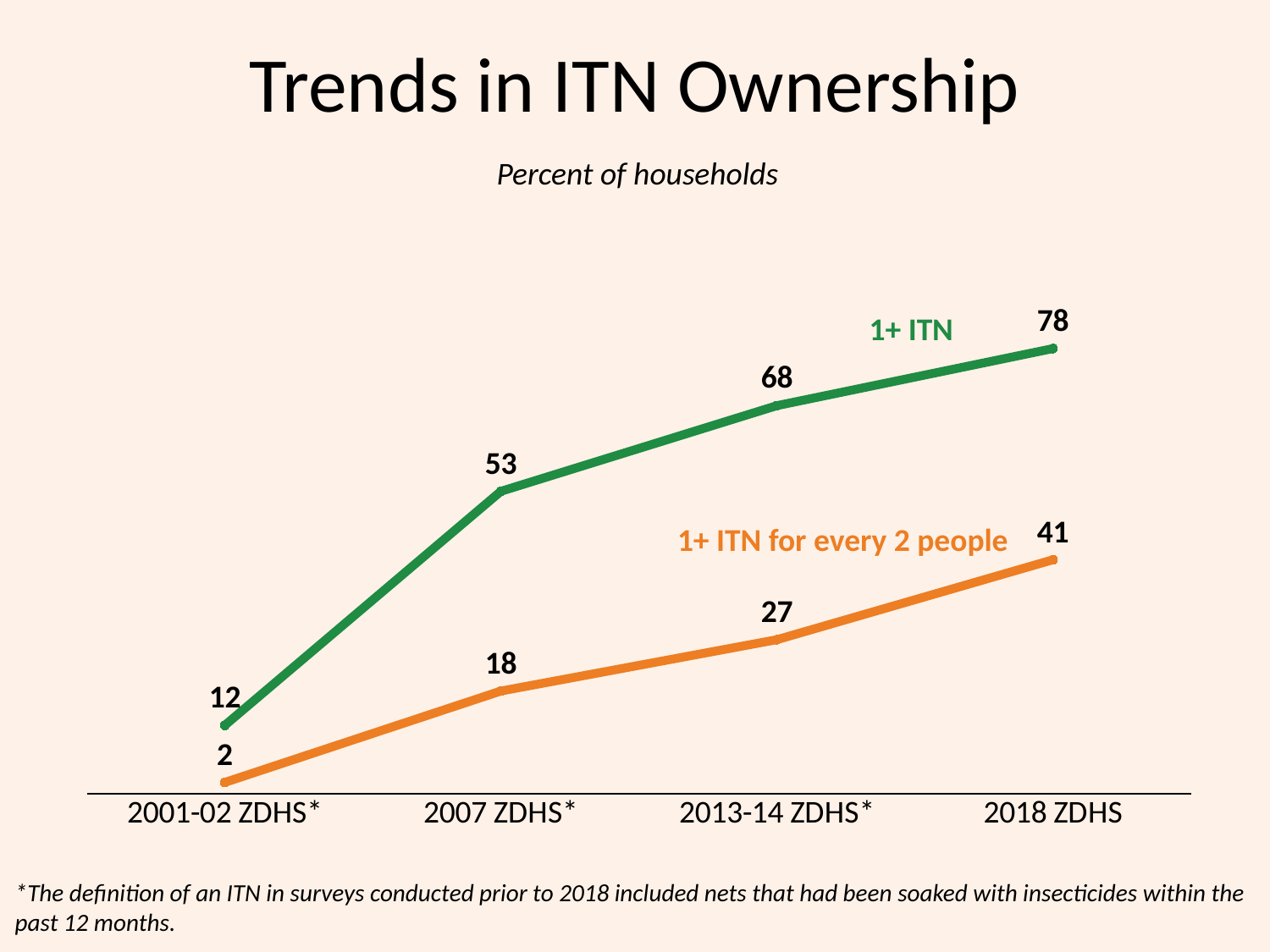

# Trends in ITN Ownership
Percent of households

### Chart

| Category | 1+ ITN | 1+ ITN for every 2 people |
|---|---|---|
| 2001-02 ZDHS* | 12.0 | 2.0 |
| 2007 ZDHS* | 53.0 | 18.0 |
| 2013-14 ZDHS* | 68.0 | 27.0 |
| 2018 ZDHS | 78.0 | 41.0 |
1+ ITN
1+ ITN for every 2 people
*The definition of an ITN in surveys conducted prior to 2018 included nets that had been soaked with insecticides within the past 12 months.